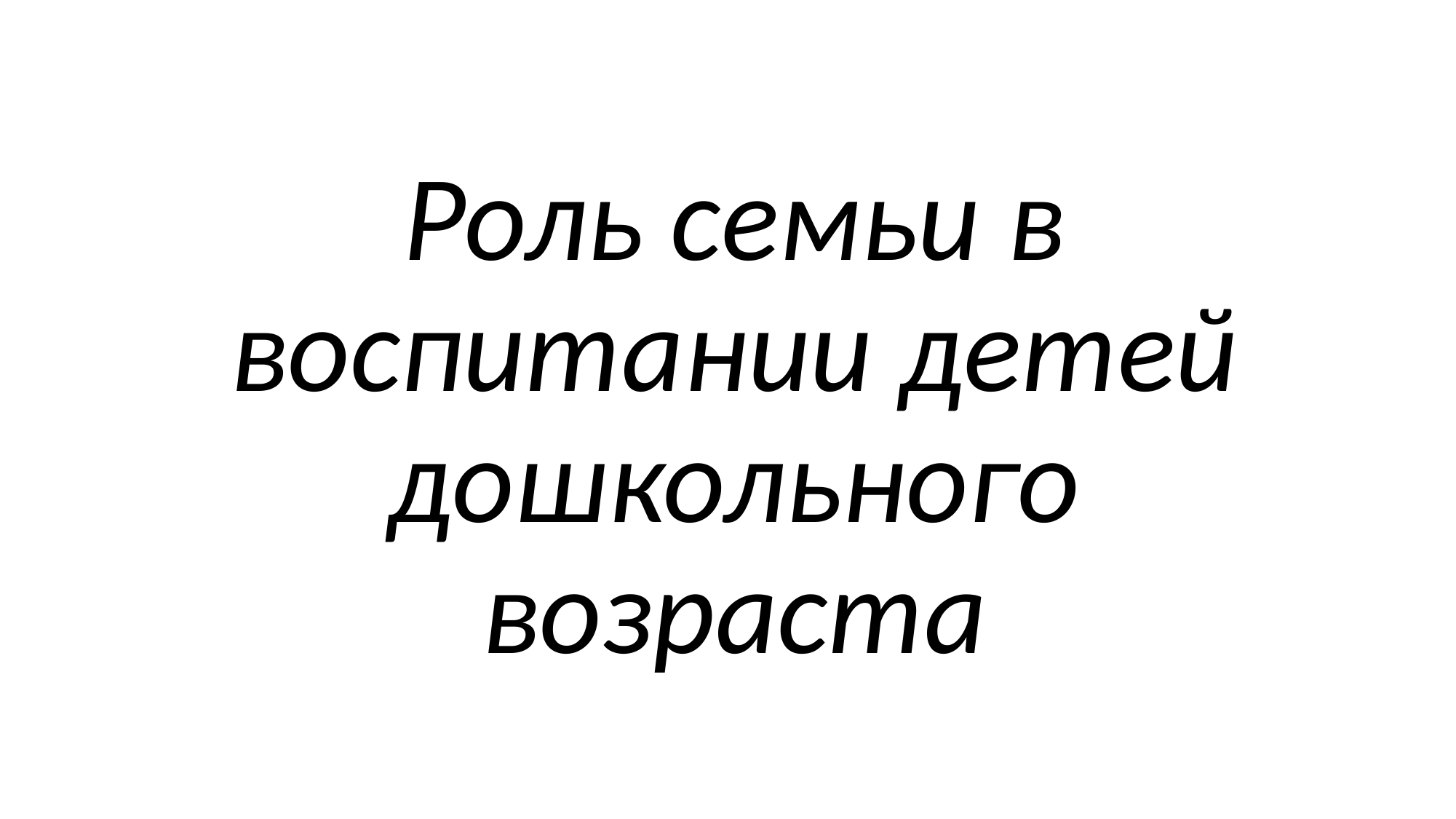

# Роль семьи в воспитании детей дошкольного возраста